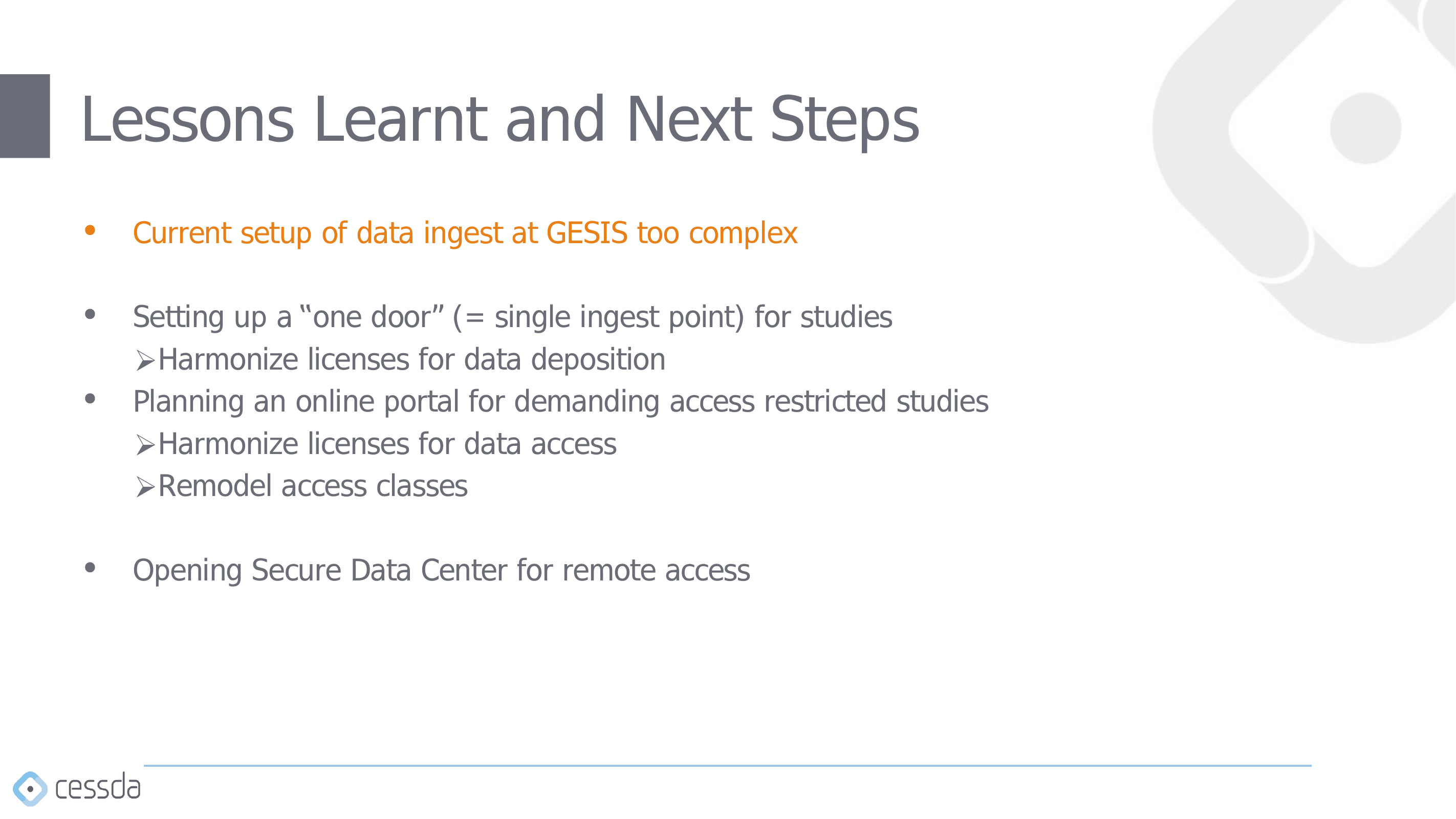

# Lessons Learnt and Next Steps
Current setup of data ingest at GESIS too complex

Setting up a “one door” (= single ingest point) for studies
Harmonize licenses for data deposition
Planning an online portal for demanding access restricted studies
Harmonize licenses for data access
Remodel access classes

Opening Secure Data Center for remote access